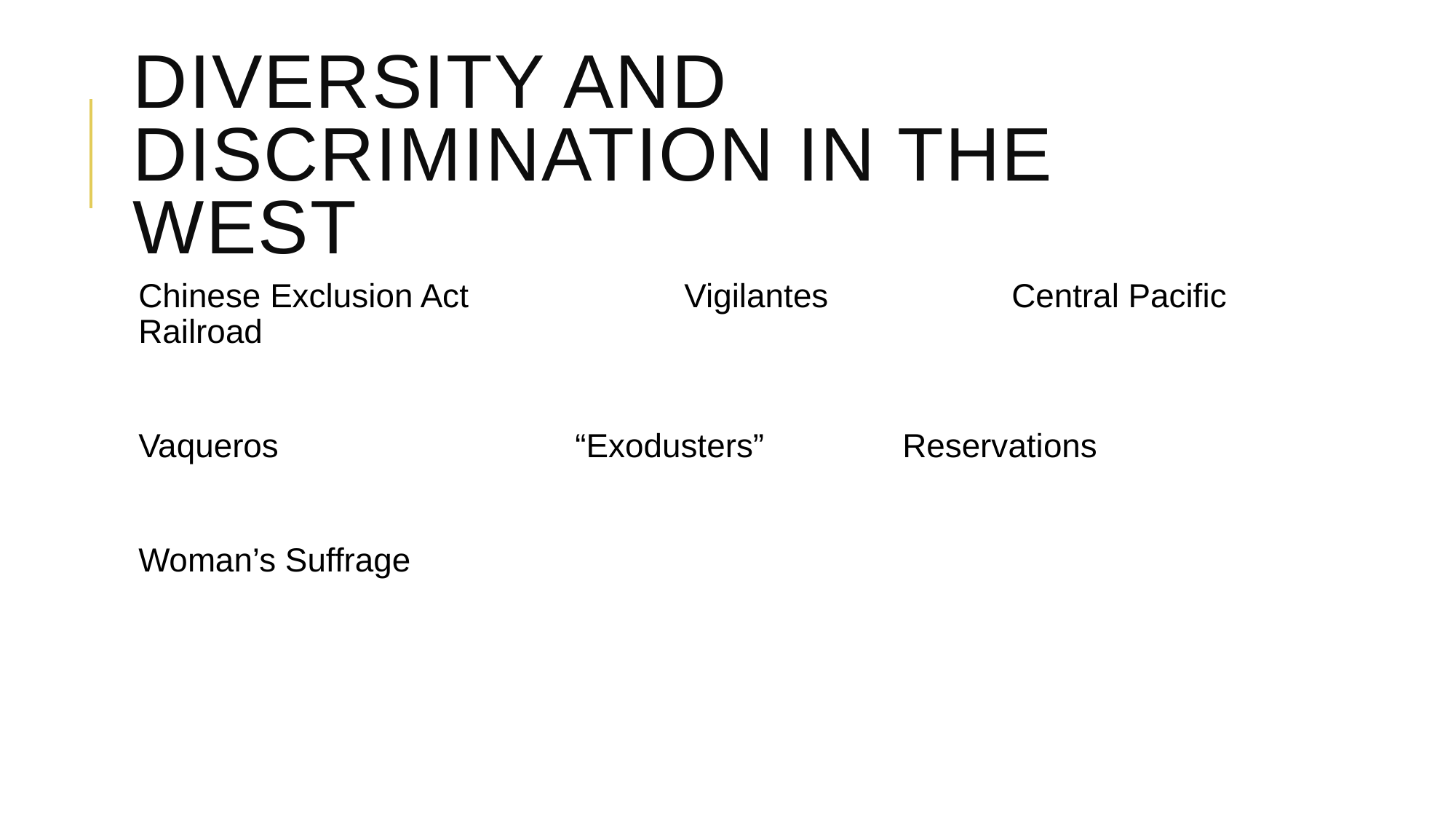

# Diversity and Discrimination in the West
Chinese Exclusion Act		Vigilantes		Central Pacific Railroad

Vaqueros 			“Exodusters” 		Reservations

Woman’s Suffrage